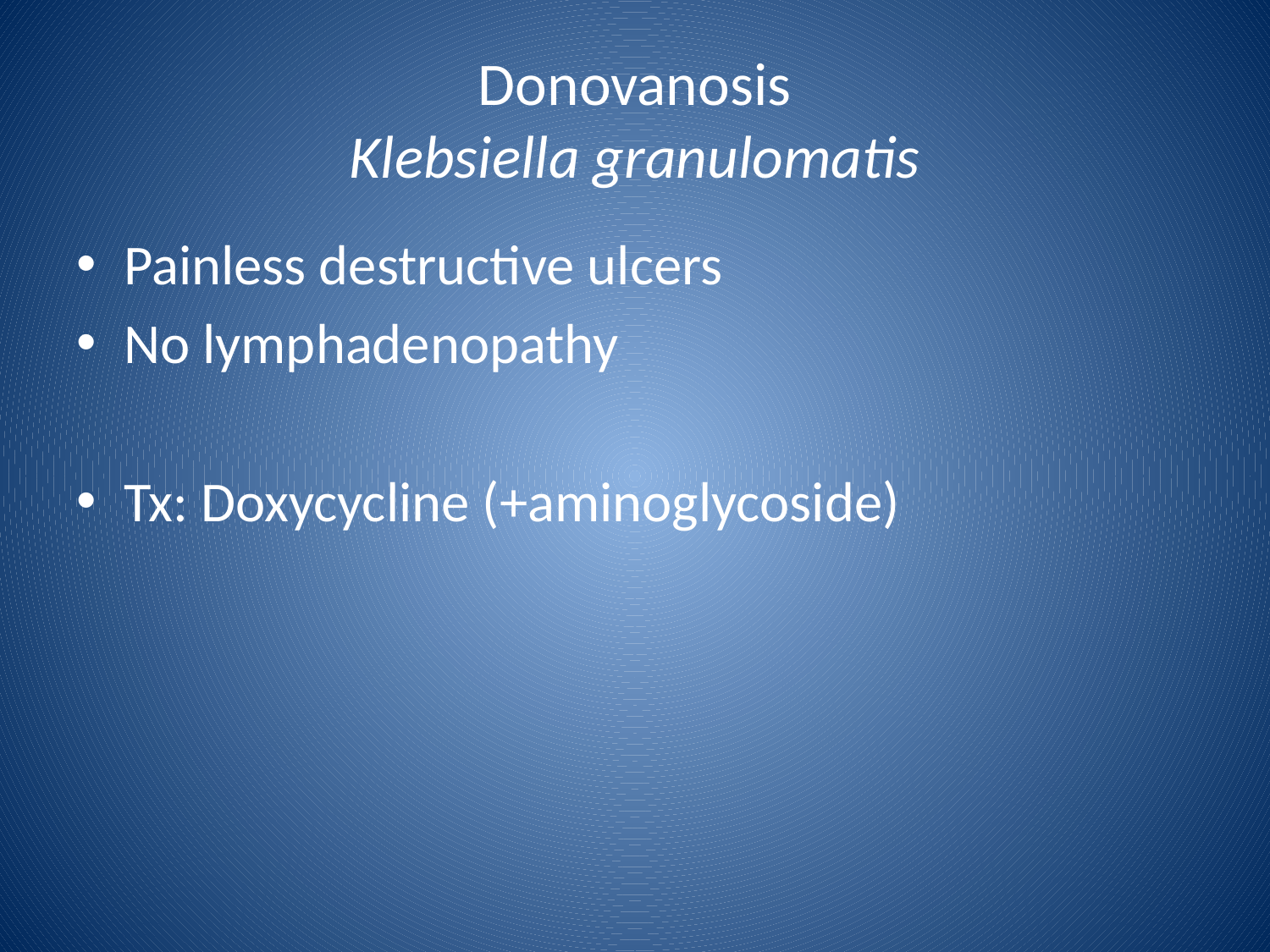

# Donovanosis Klebsiella granulomatis
Painless destructive ulcers
No lymphadenopathy

Tx: Doxycycline (+aminoglycoside)